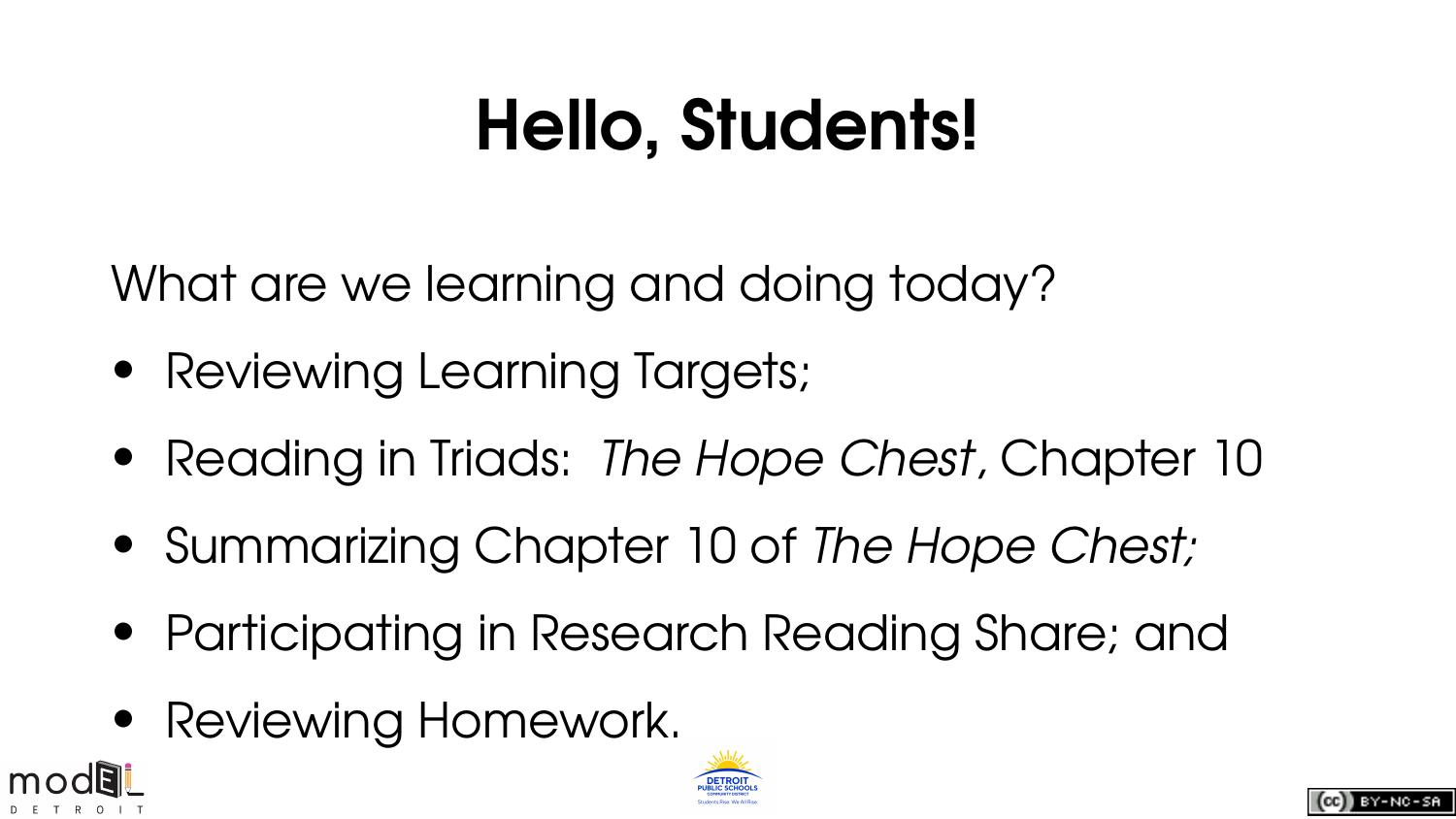

# Hello, Students!
What are we learning and doing today?
Reviewing Learning Targets;
Reading in Triads:  The Hope Chest, Chapter 10
Summarizing Chapter 10 of The Hope Chest;
Participating in Research Reading Share; and
Reviewing Homework.